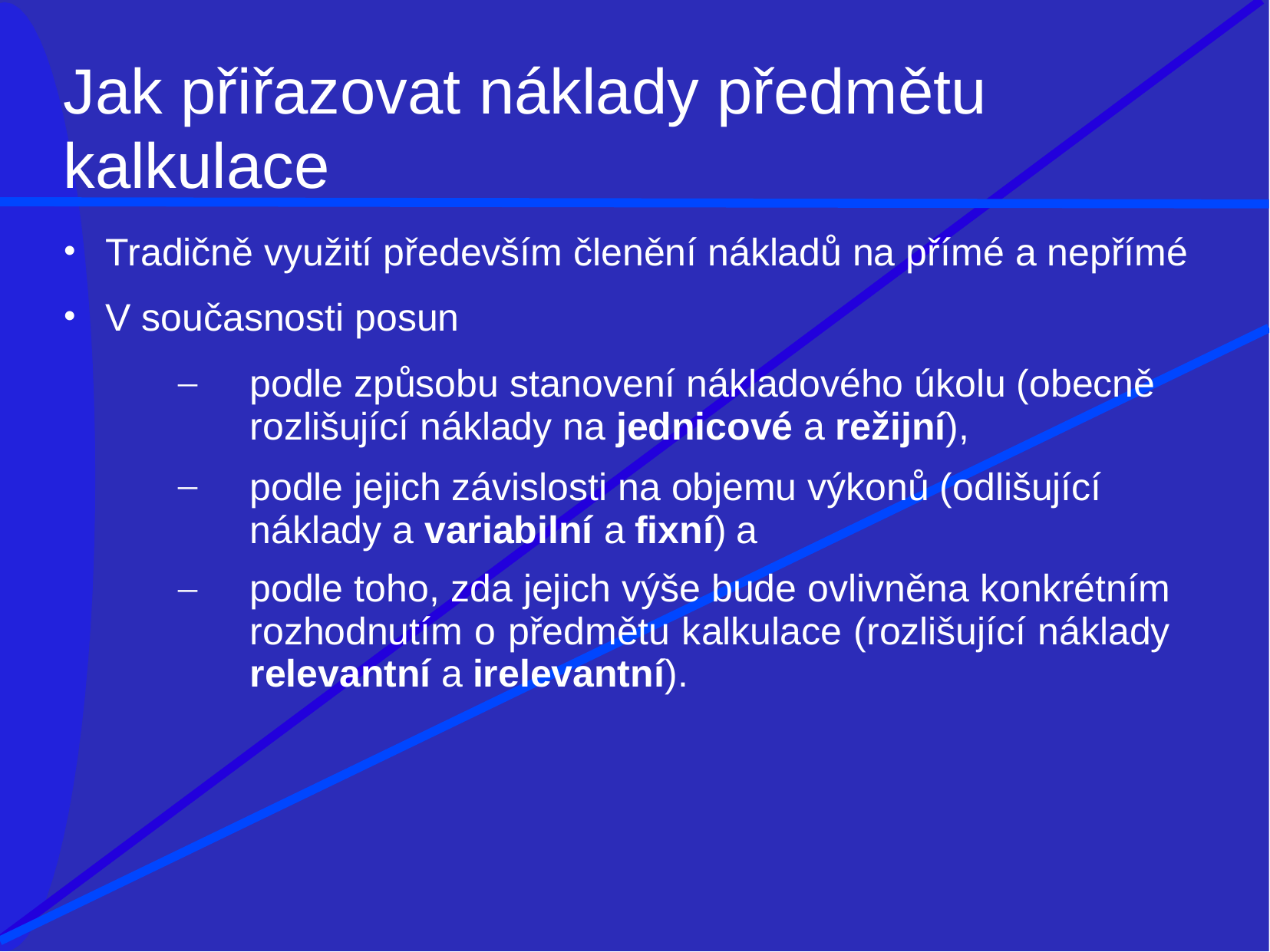

# Jak přiřazovat náklady předmětu
kalkulace
Tradičně využití především členění nákladů na přímé a nepřímé
V současnosti posun
podle způsobu stanovení nákladového úkolu (obecně rozlišující náklady na jednicové a režijní),
podle jejich závis­losti na objemu výkonů (odlišující náklady a variabilní a fixní) a
podle toho, zda jejich výše bude ovlivněna konkrétním rozhodnutím o předmětu kalkulace (rozlišující náklady relevantní a irelevantní).